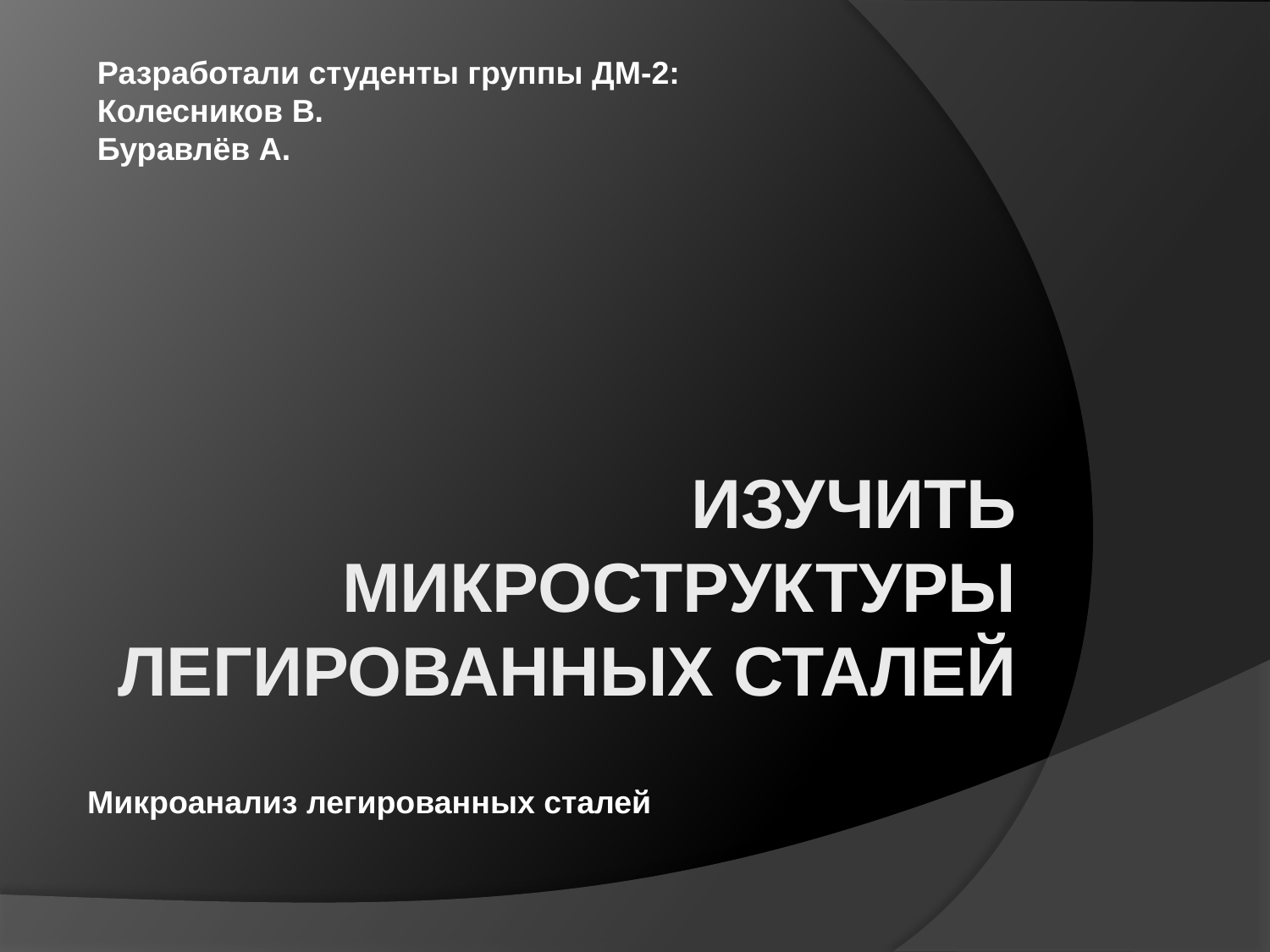

Разработали студенты группы ДМ-2:
Колесников В.
Буравлёв А.
# ИЗУЧИТЬ Микроструктуры легированных сталей
Микроанализ легированных сталей